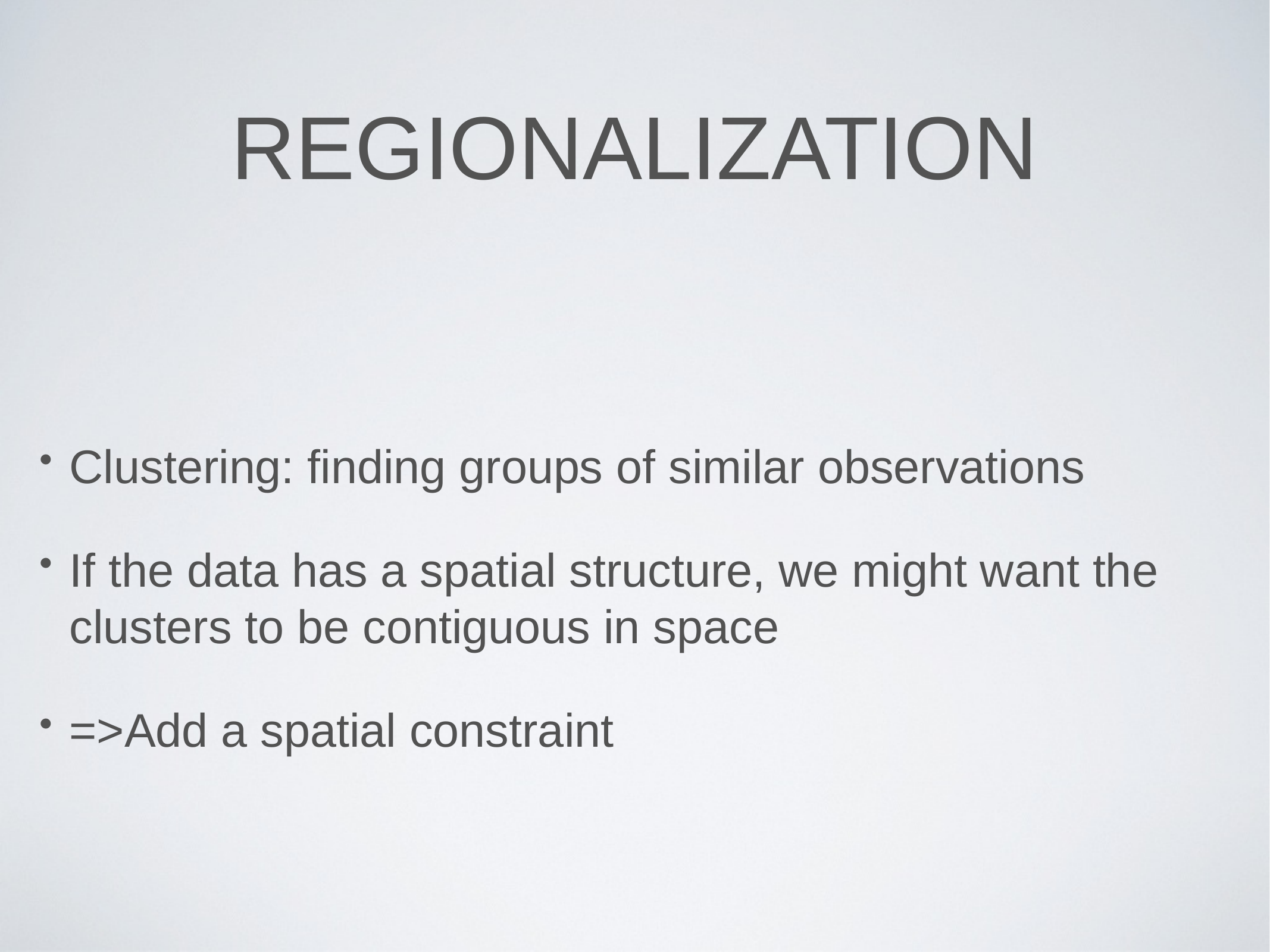

100
# Regionalization
Clustering: finding groups of similar observations
If the data has a spatial structure, we might want the clusters to be contiguous in space
=>Add a spatial constraint